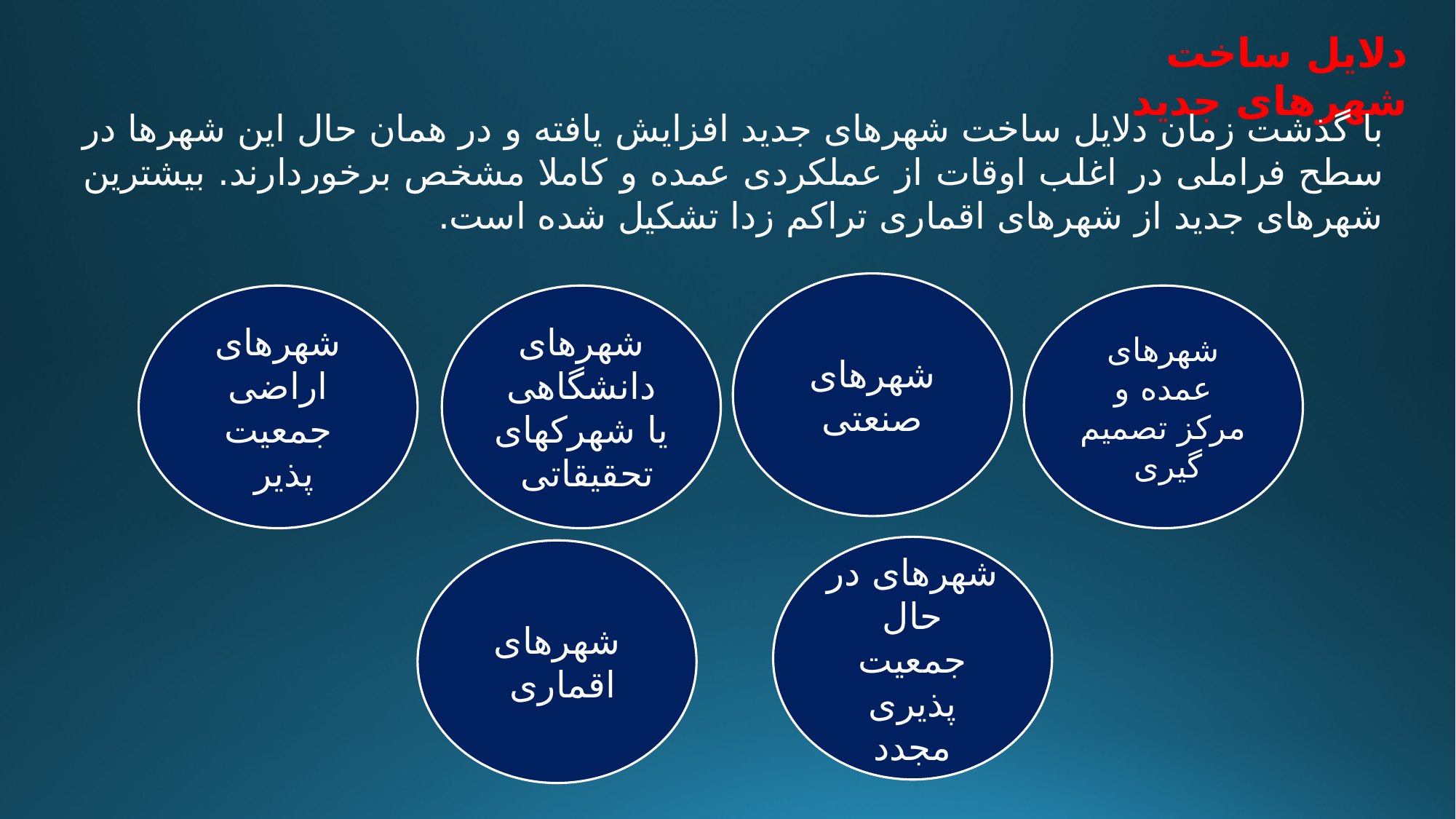

دلایل ساخت شهرهای جدید
با گذشت زمان دلایل ساخت شهرهای جدید افزایش یافته و در همان حال این شهرها در سطح فراملی در اغلب اوقات از عملکردی عمده و کاملا مشخص برخوردارند. بیشترین شهرهای جدید از شهرهای اقماری تراکم زدا تشکیل شده است.
شهرهای صنعتی
شهرهای اراضی جمعیت پذیر
شهرهای دانشگاهی یا شهرکهای تحقیقاتی
شهرهای عمده و مرکز تصمیم گیری
شهرهای در حال جمعیت پذیری مجدد
شهرهای اقماری